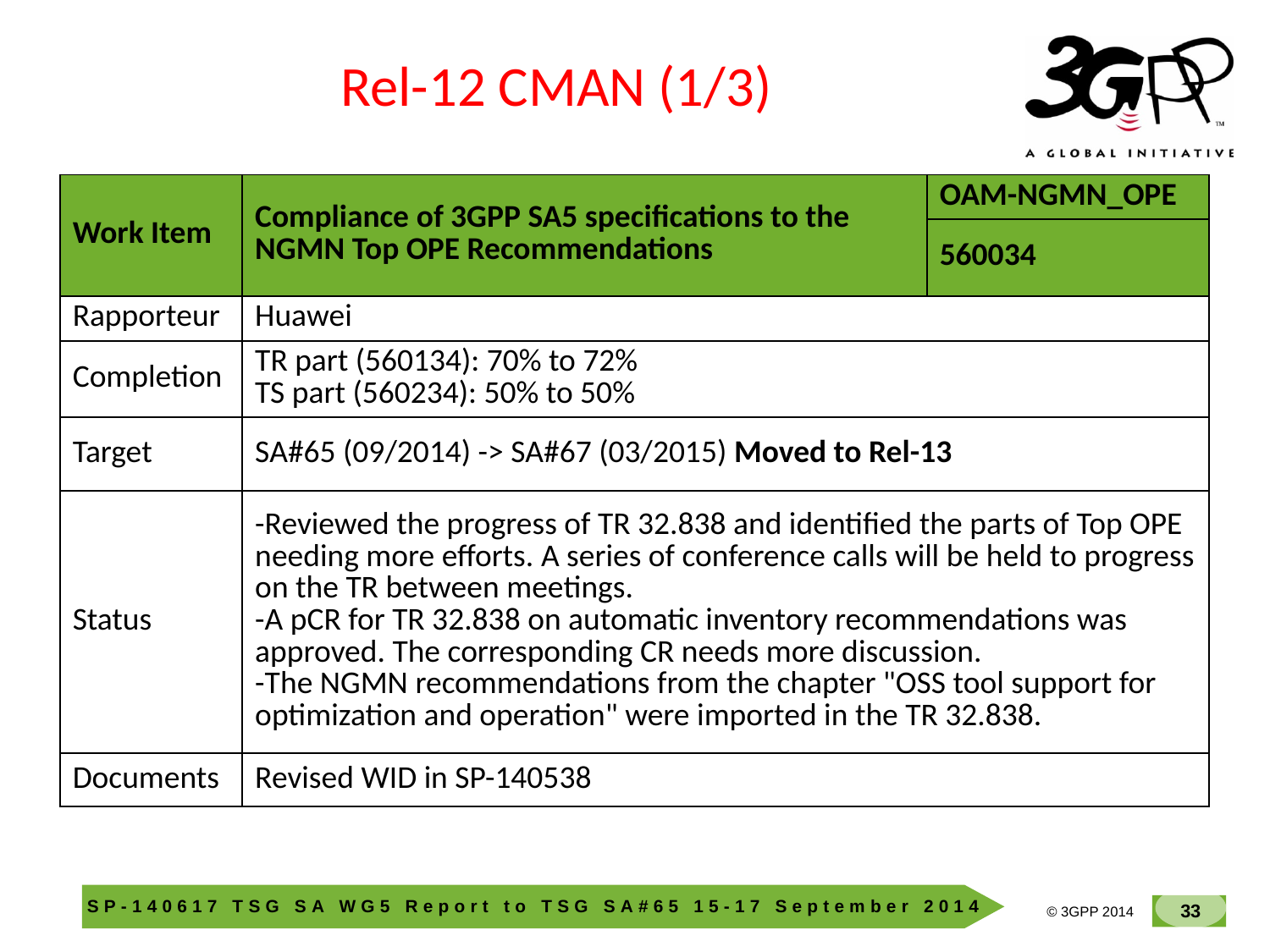

Rel-12 CMAN (1/3)
| Work Item | Compliance of 3GPP SA5 specifications to the NGMN Top OPE Recommendations | OAM-NGMN\_OPE |
| --- | --- | --- |
|  |  | 560034 |
| Rapporteur | Huawei |  |
| Completion | TR part (560134): 70% to 72% TS part (560234): 50% to 50% |  |
| Target | SA#65 (09/2014) -> SA#67 (03/2015) Moved to Rel-13 |  |
| Status | -Reviewed the progress of TR 32.838 and identified the parts of Top OPE needing more efforts. A series of conference calls will be held to progress on the TR between meetings. -A pCR for TR 32.838 on automatic inventory recommendations was approved. The corresponding CR needs more discussion. -The NGMN recommendations from the chapter "OSS tool support for optimization and operation" were imported in the TR 32.838. |  |
| Documents | Revised WID in SP-140538 |  |